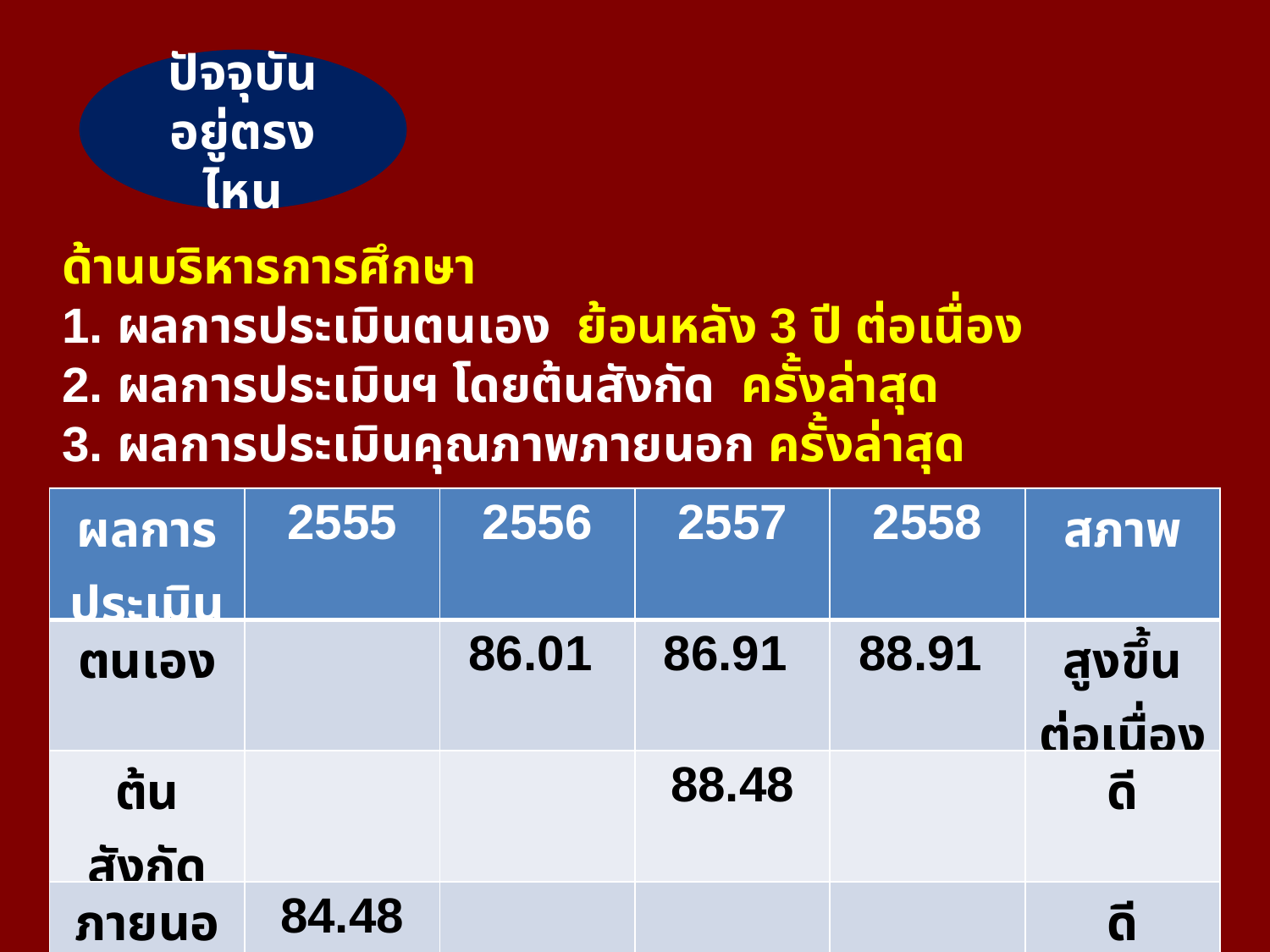

ปัจจุบันอยู่ตรงไหน
ด้านบริหารการศึกษา
1. ผลการประเมินตนเอง  ย้อนหลัง 3 ปี ต่อเนื่อง
2. ผลการประเมินฯ โดยต้นสังกัด  ครั้งล่าสุด
3. ผลการประเมินคุณภาพภายนอก ครั้งล่าสุด
| ผลการประเมิน | 2555 | 2556 | 2557 | 2558 | สภาพ |
| --- | --- | --- | --- | --- | --- |
| ตนเอง |  | 86.01 | 86.91 | 88.91 | สูงขึ้นต่อเนื่อง |
| ต้นสังกัด |  |  | 88.48 |  | ดี |
| ภายนอก | 84.48 |  |  |  | ดี |